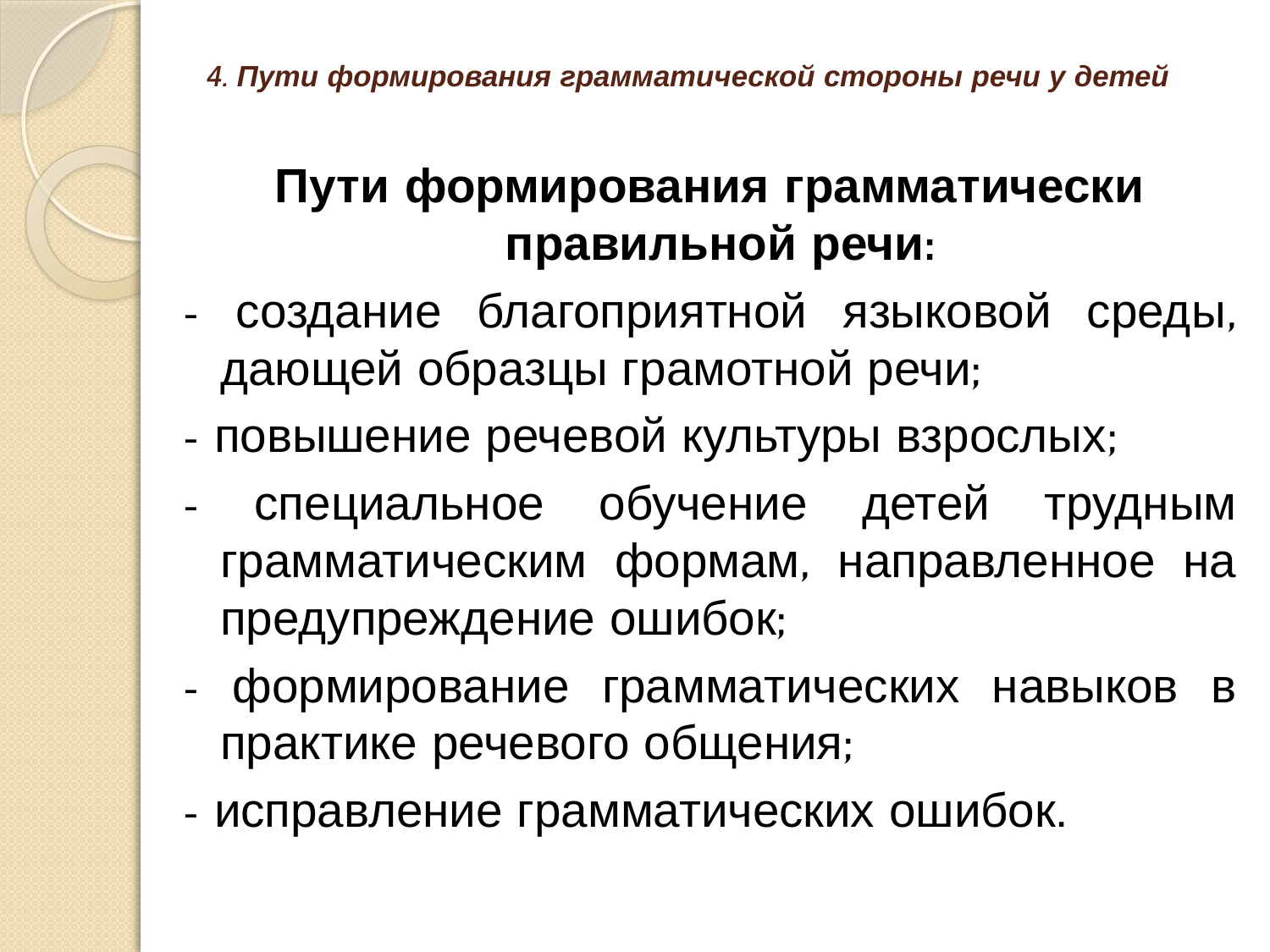

# 4. Пути формирования грамматической стороны речи у детей
Пути формирования грамматически правильной речи:
- создание благоприятной языковой среды, дающей образцы грамотной речи;
- повышение речевой культуры взрослых;
- специальное обучение детей трудным грамматическим формам, направленное на предупреждение ошибок;
- формирование грамматических навыков в практике речевого общения;
- исправление грамматических ошибок.